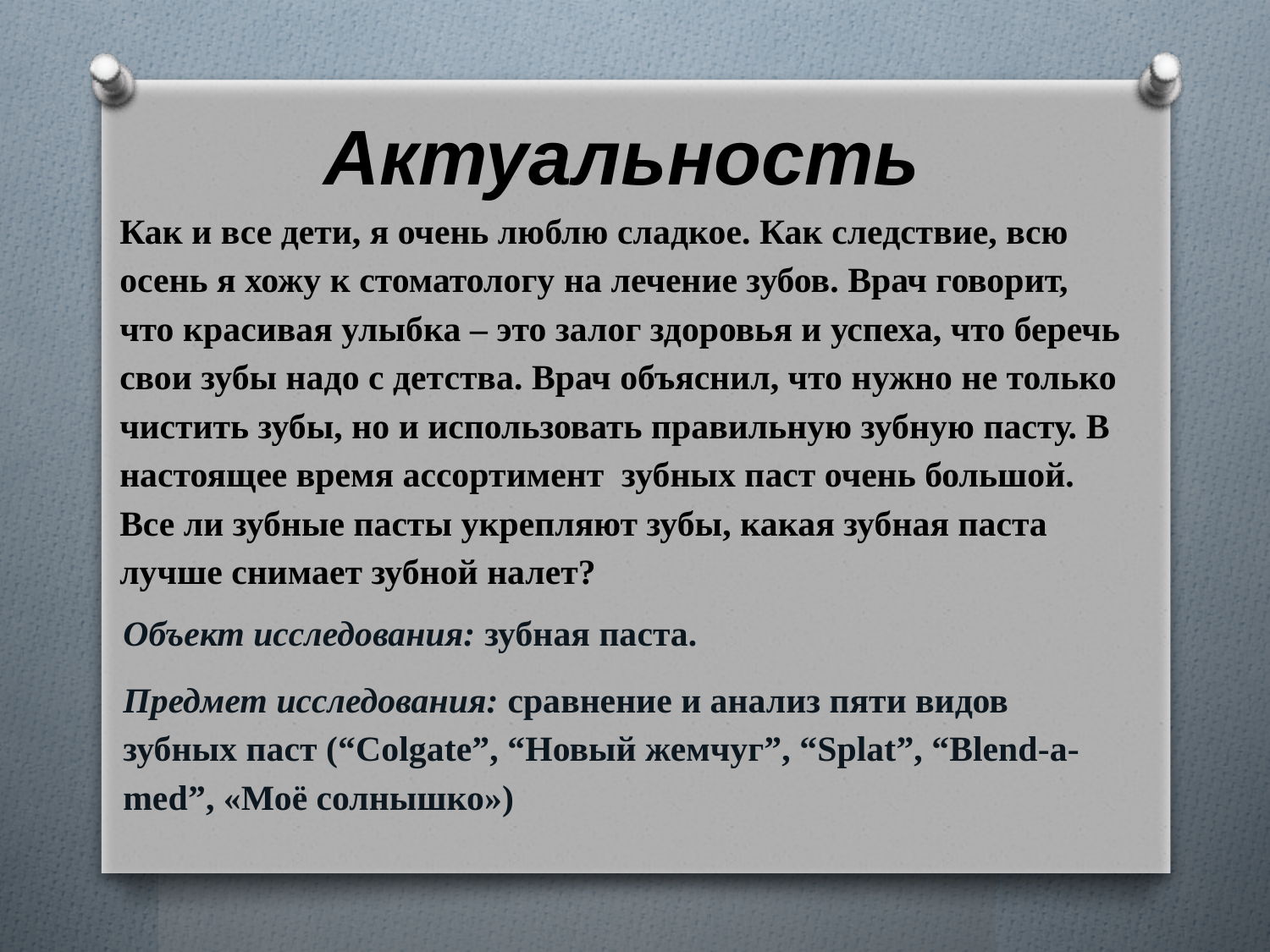

Актуальность
Как и все дети, я очень люблю сладкое. Как следствие, всю осень я хожу к стоматологу на лечение зубов. Врач говорит, что красивая улыбка – это залог здоровья и успеха, что беречь свои зубы надо с детства. Врач объяснил, что нужно не только чистить зубы, но и использовать правильную зубную пасту. В настоящее время ассортимент  зубных паст очень большой. Все ли зубные пасты укрепляют зубы, какая зубная паста лучше снимает зубной налет?
Объект исследования: зубная паста.
Предмет исследования: сравнение и анализ пяти видов зубных паст (“Colgate”, “Новый жемчуг”, “Splat”, “Blend-a-med”, «Моё солнышко»)